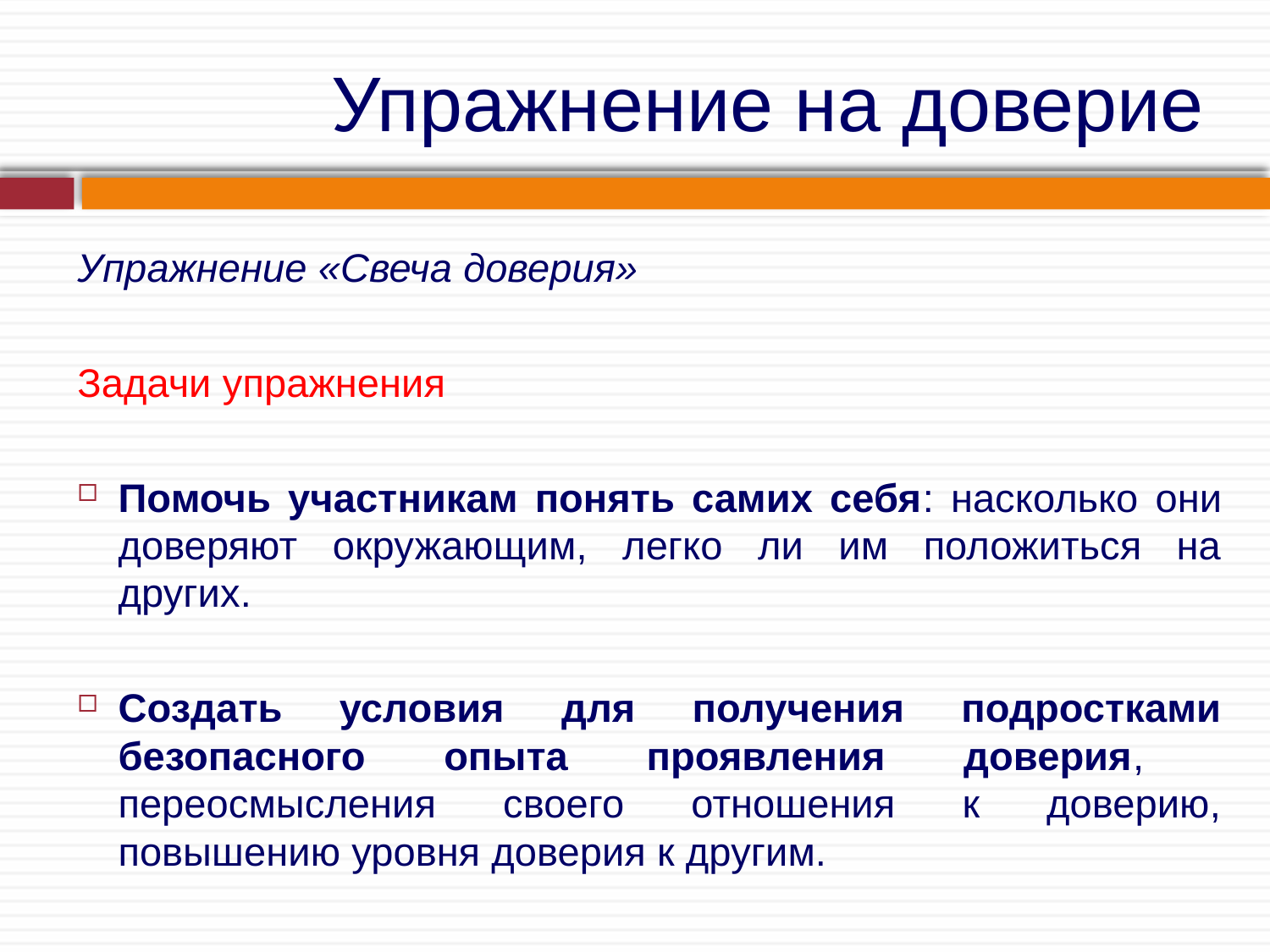

# Упражнение на доверие
Упражнение «Свеча доверия»

Задачи упражнения

Помочь участникам понять самих себя: насколько они доверяют окружающим, легко ли им положиться на других.

Создать условия для получения подростками безопасного опыта проявления доверия,  переосмысления своего отношения к доверию, повышению уровня доверия к другим.